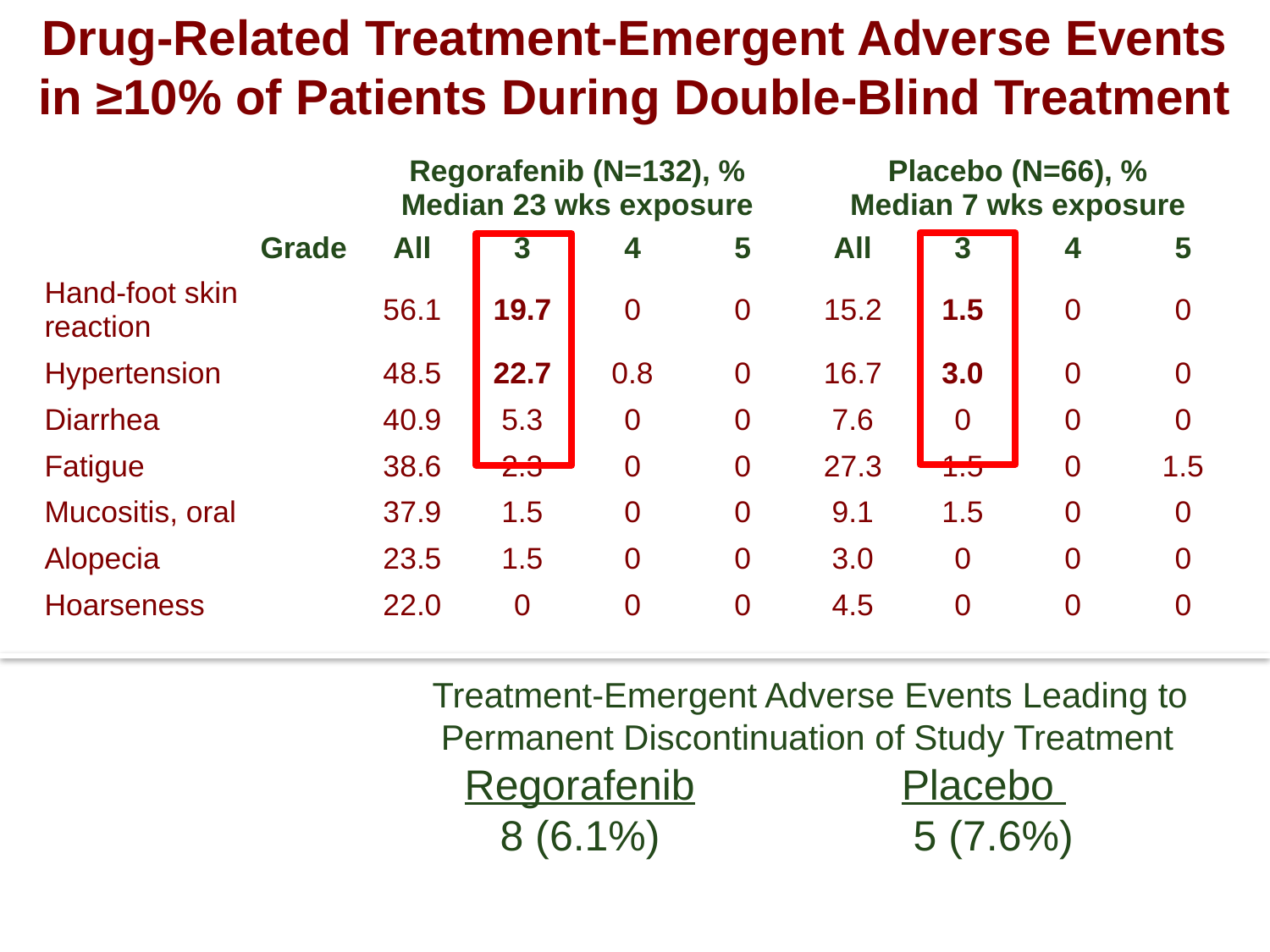

# Drug-Related Treatment-Emergent Adverse Events in ≥10% of Patients During Double-Blind Treatment
|  | Regorafenib (N=132), % Median 23 wks exposure |  |  |  | Placebo (N=66), % Median 7 wks exposure |  |  |  |
| --- | --- | --- | --- | --- | --- | --- | --- | --- |
| Grade | All | 3 | 4 | 5 | All | 3 | 4 | 5 |
| Hand-foot skin reaction | 56.1 | 19.7 | 0 | 0 | 15.2 | 1.5 | 0 | 0 |
| Hypertension | 48.5 | 22.7 | 0.8 | 0 | 16.7 | 3.0 | 0 | 0 |
| Diarrhea | 40.9 | 5.3 | 0 | 0 | 7.6 | 0 | 0 | 0 |
| Fatigue | 38.6 | 2.3 | 0 | 0 | 27.3 | 1.5 | 0 | 1.5 |
| Mucositis, oral | 37.9 | 1.5 | 0 | 0 | 9.1 | 1.5 | 0 | 0 |
| Alopecia | 23.5 | 1.5 | 0 | 0 | 3.0 | 0 | 0 | 0 |
| Hoarseness | 22.0 | 0 | 0 | 0 | 4.5 | 0 | 0 | 0 |

			    Treatment-Emergent Adverse Events Leading to
                                            Permanent Discontinuation of Study Treatment
			        Regorafenib		Placebo
			            8 (6.1%)		 5 (7.6%)